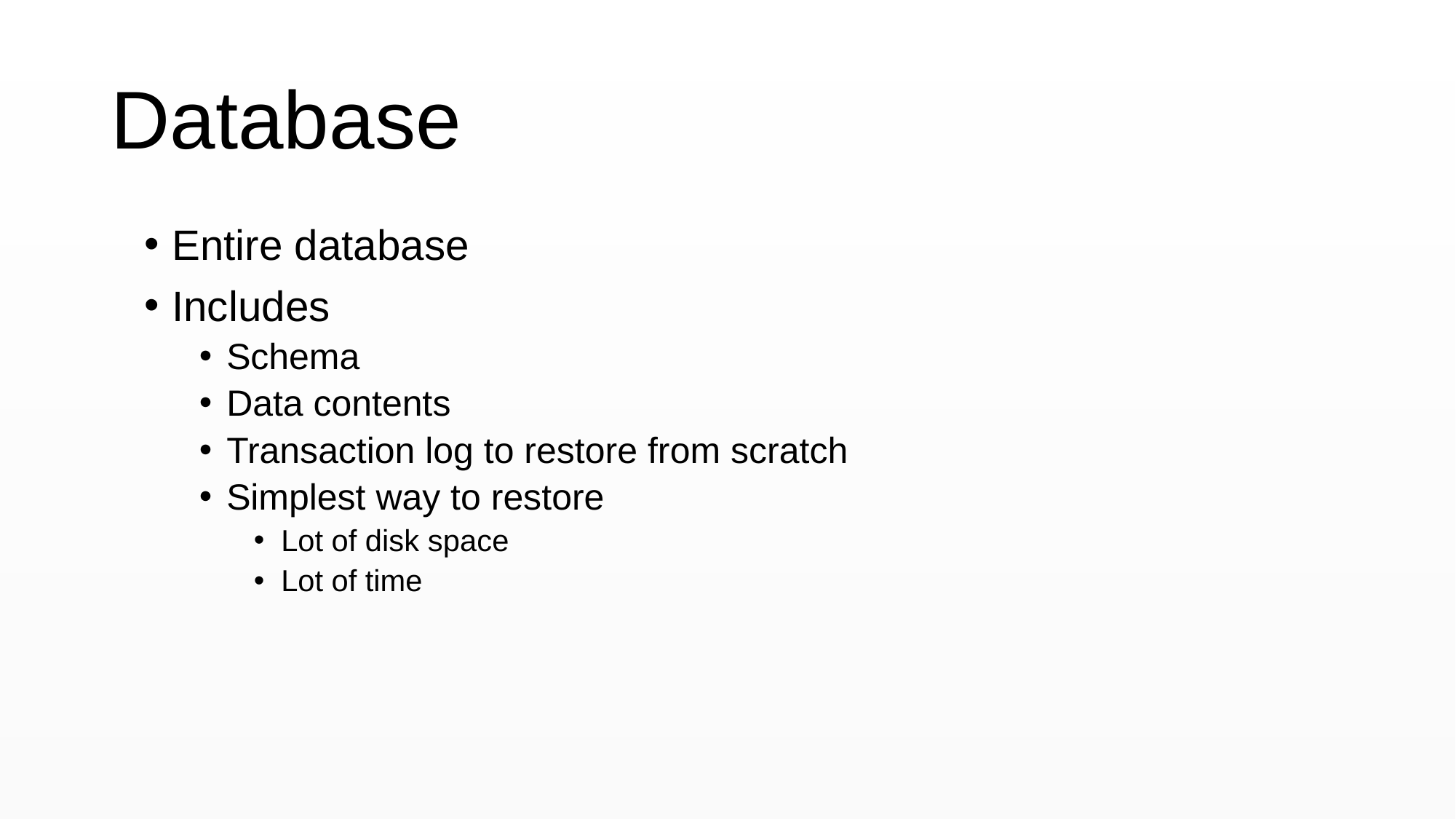

# Database
Entire database
Includes
Schema
Data contents
Transaction log to restore from scratch
Simplest way to restore
Lot of disk space
Lot of time